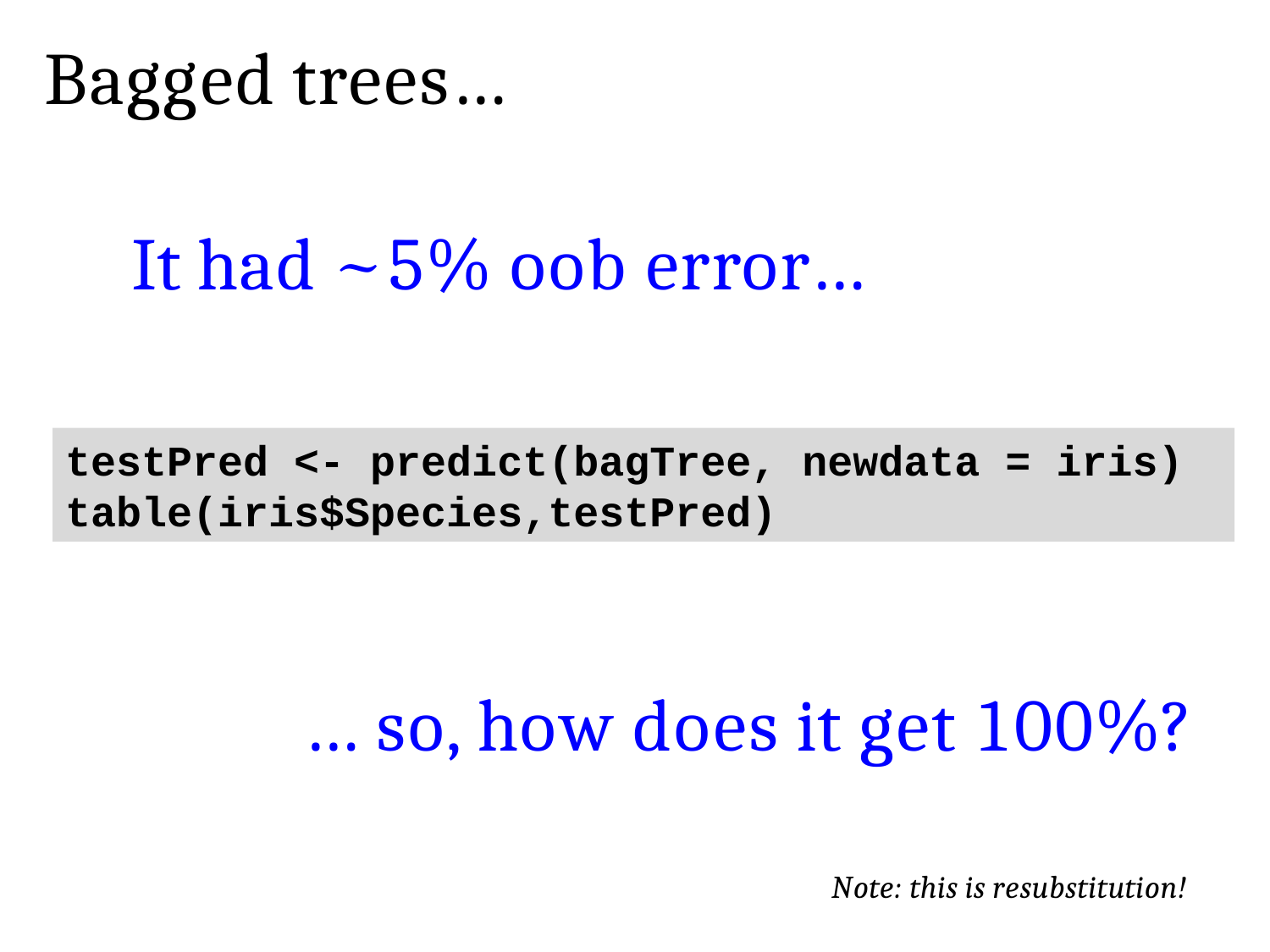

Bagged trees…
It had ~5% oob error…
testPred <- predict(bagTree, newdata = iris)
table(iris$Species,testPred)
… so, how does it get 100%?
Note: this is resubstitution!